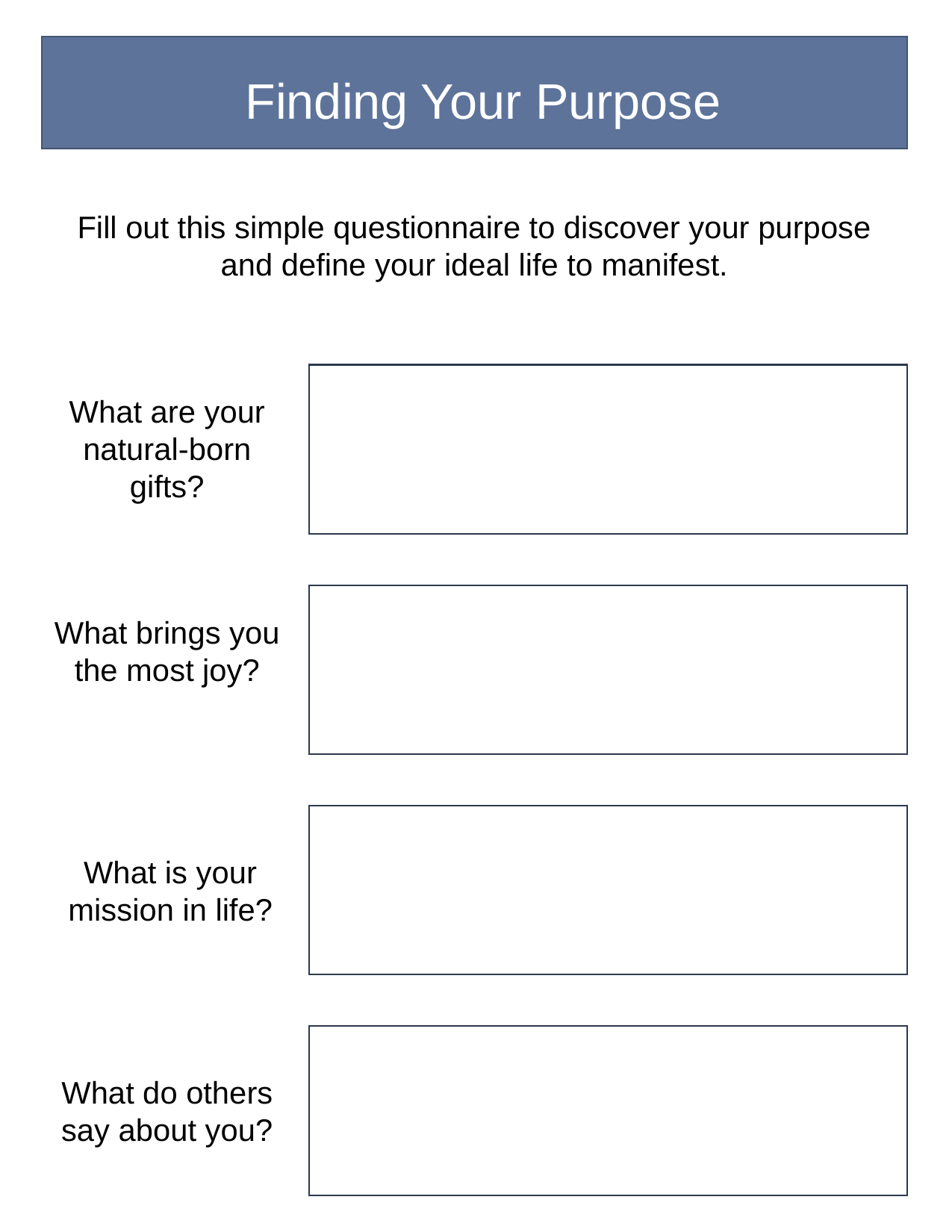

Finding Your Purpose
Fill out this simple questionnaire to discover your purpose and define your ideal life to manifest.

What are your natural-born gifts?

What brings you the most joy?

What is your mission in life?

What do others say about you?